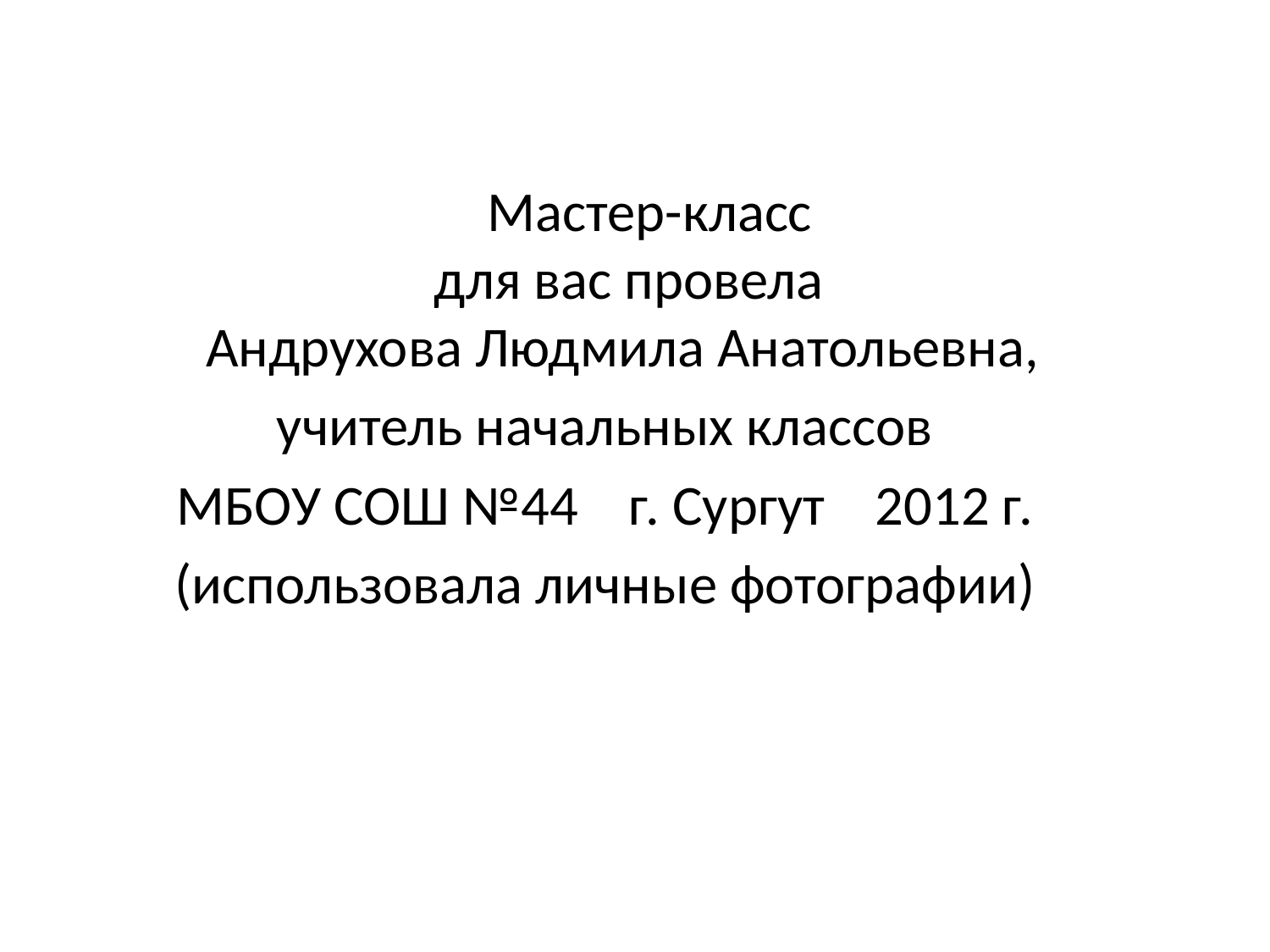

#
       Мастер-класс
 для вас провела
Андрухова Людмила Анатольевна,
учитель начальных классов
 МБОУ СОШ №44    г. Сургут    2012 г.
(использовала личные фотографии)